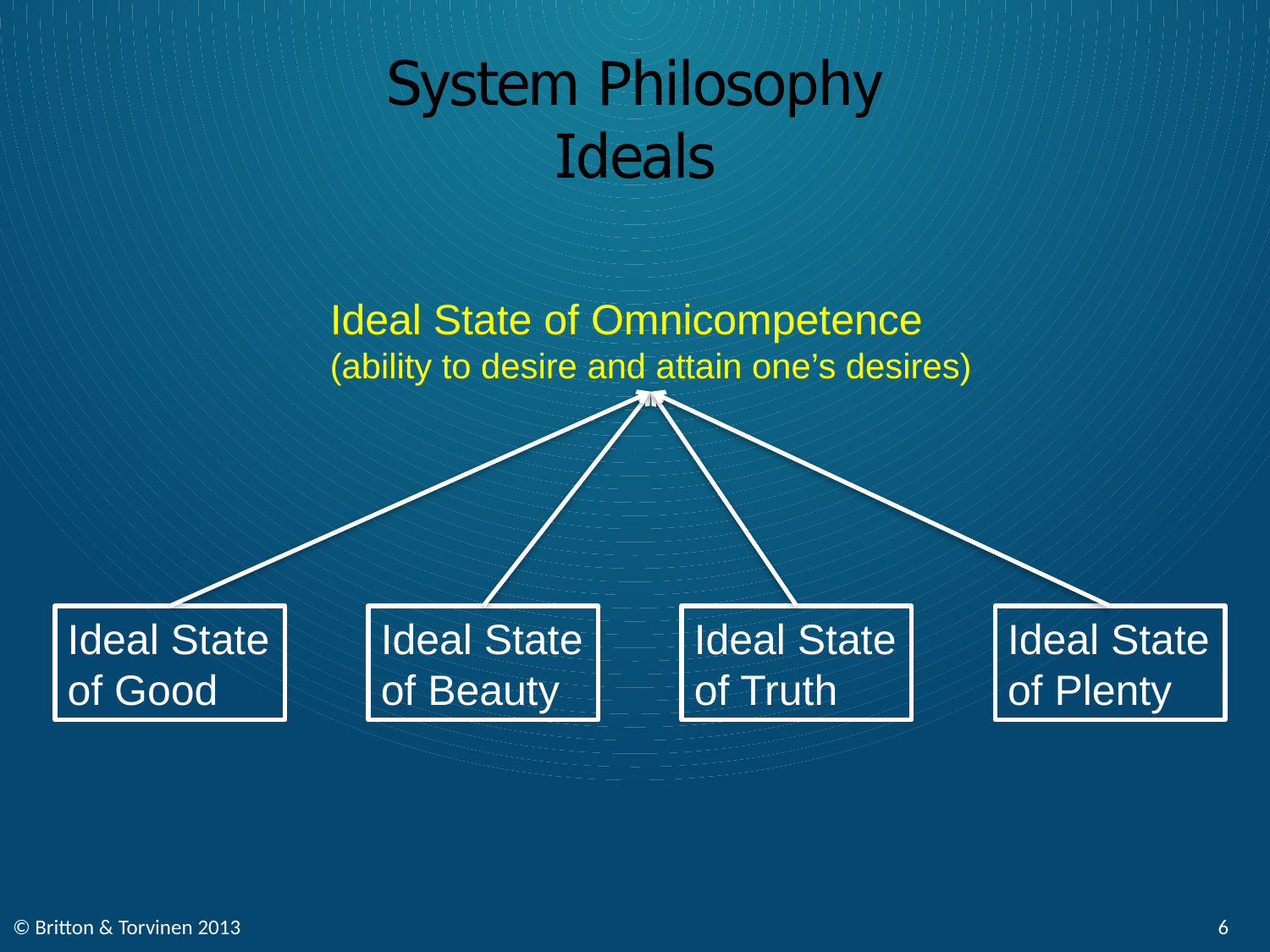

# System Philosophy Ideals
Ideal State of Omnicompetence
(ability to desire and attain one’s desires)
Ideal State of Good
Ideal State of Beauty
Ideal State of Truth
Ideal State of Plenty
© Britton & Torvinen 2013
6